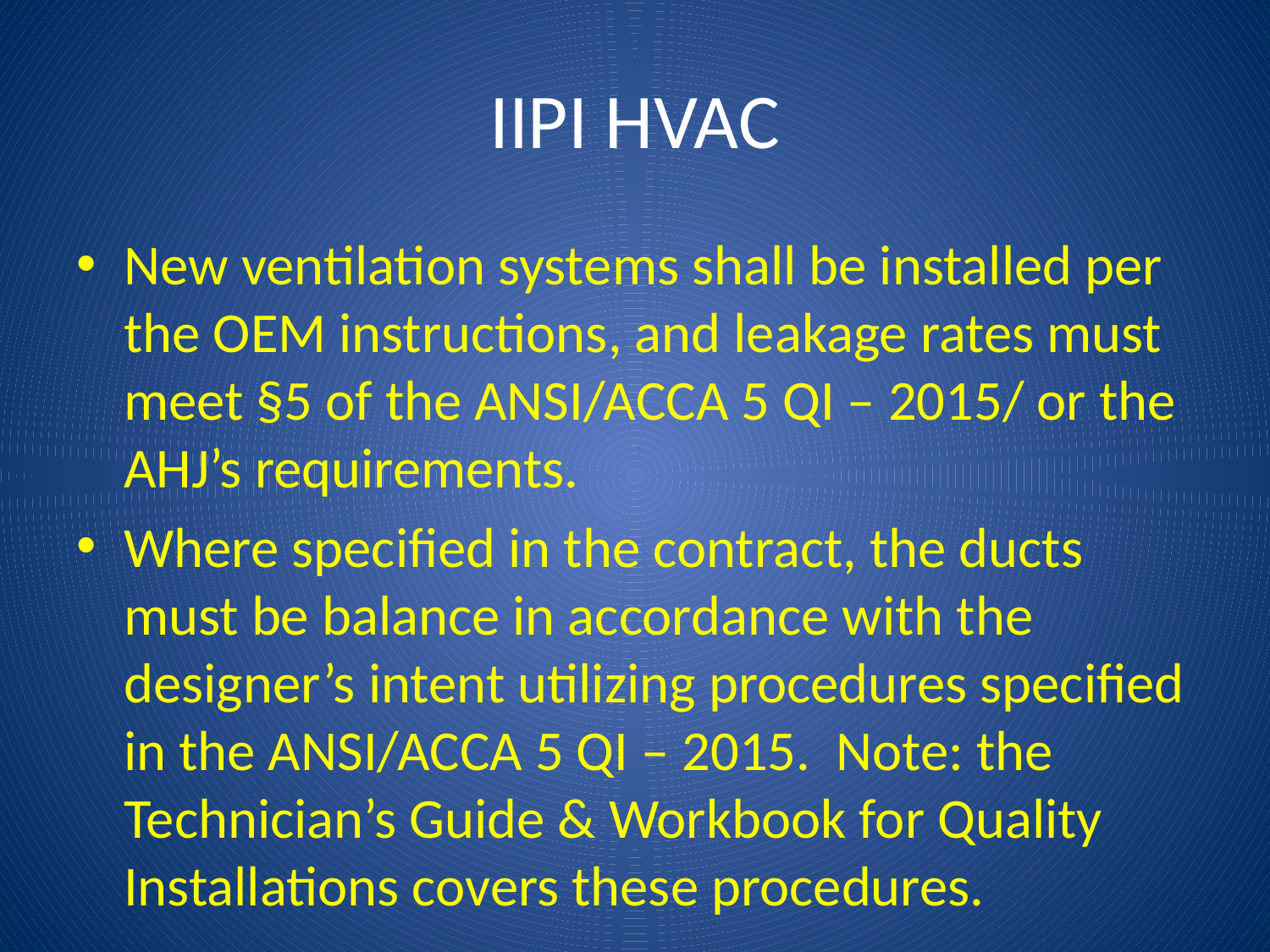

# IIPI HVAC
New ventilation systems shall be installed per the OEM instructions, and leakage rates must meet §5 of the ANSI/ACCA 5 QI – 2015/ or the AHJ’s requirements.
Where specified in the contract, the ducts must be balance in accordance with the designer’s intent utilizing procedures specified in the ANSI/ACCA 5 QI – 2015.  Note: the Technician’s Guide & Workbook for Quality Installations covers these procedures.